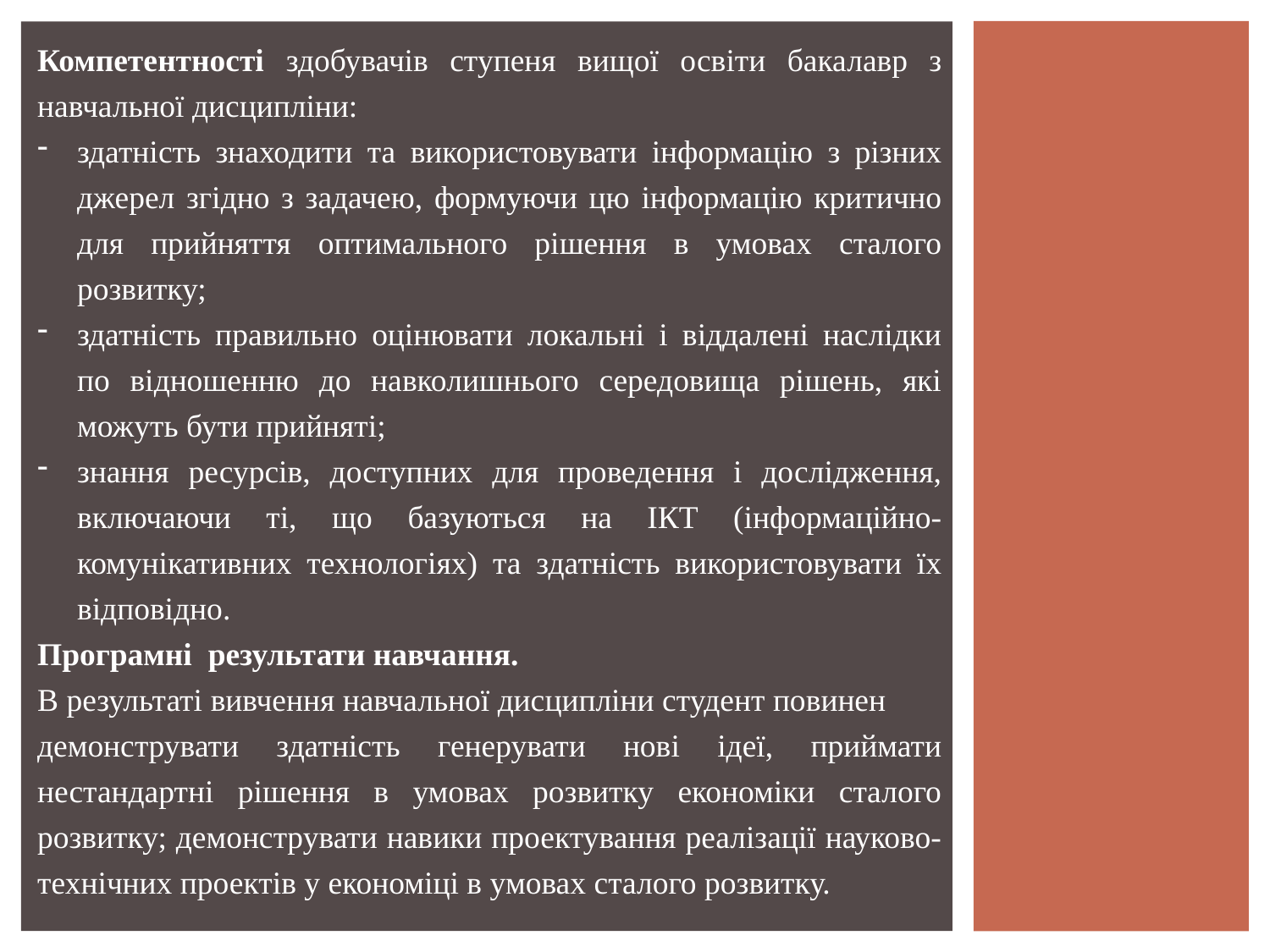

Компетентності здобувачів ступеня вищої освіти бакалавр з навчальної дисципліни:
здатність знаходити та використовувати інформацію з різних джерел згідно з задачею, формуючи цю інформацію критично для прийняття оптимального рішення в умовах сталого розвитку;
здатність правильно оцінювати локальні і віддалені наслідки по відношенню до навколишнього середовища рішень, які можуть бути прийняті;
знання ресурсів, доступних для проведення і дослідження, включаючи ті, що базуються на ІКТ (інформаційно-комунікативних технологіях) та здатність використовувати їх відповідно.
Програмні  результати навчання.
В результаті вивчення навчальної дисципліни студент повинен
демонструвати здатність генерувати нові ідеї, приймати нестандартні рішення в умовах розвитку економіки сталого розвитку; демонструвати навики проектування реалізації науково-технічних проектів у економіці в умовах сталого розвитку.